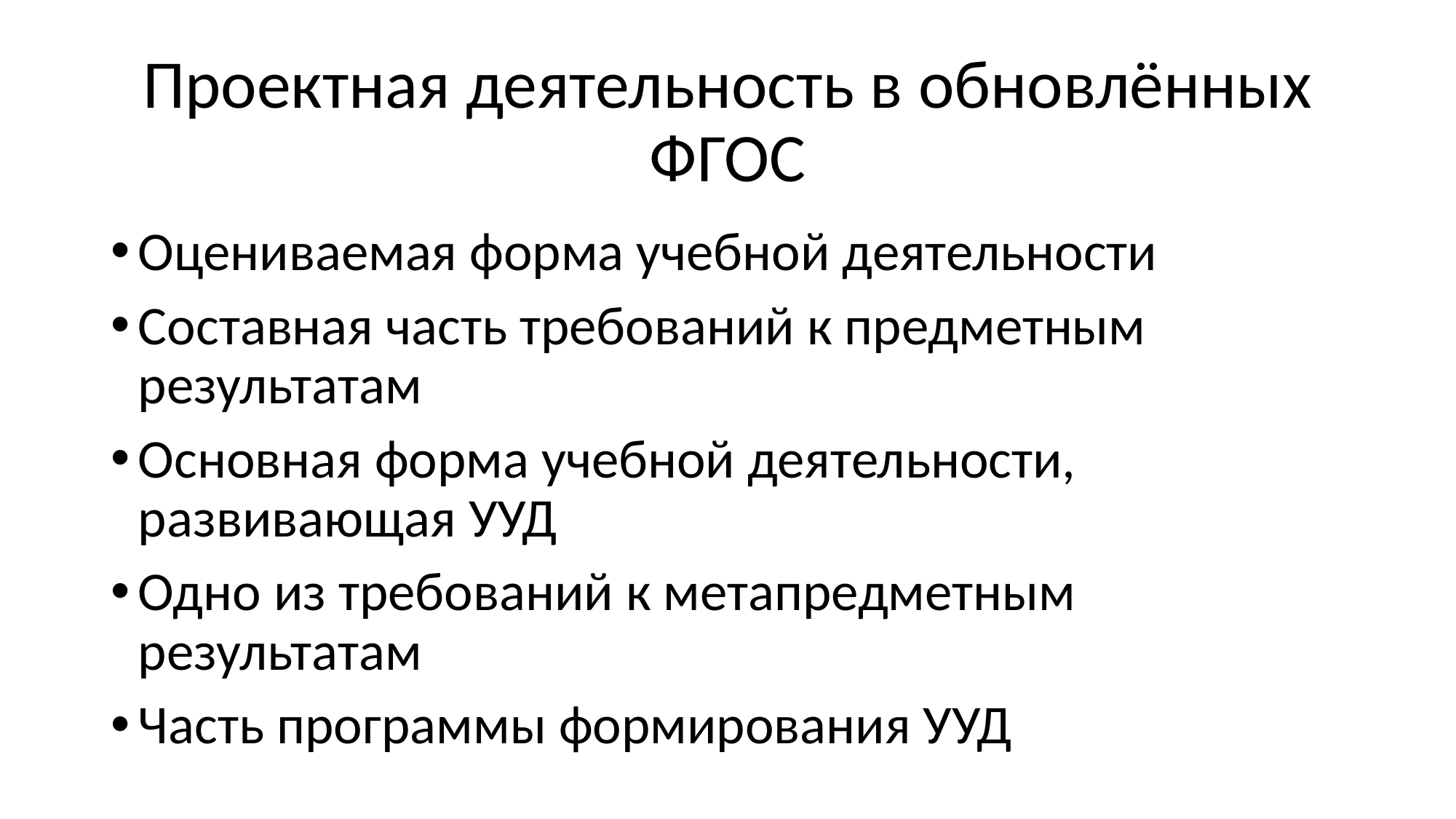

# Проектная деятельность в обновлённых ФГОС
Оцениваемая форма учебной деятельности
Составная часть требований к предметным результатам
Основная форма учебной деятельности, развивающая УУД
Одно из требований к метапредметным результатам
Часть программы формирования УУД